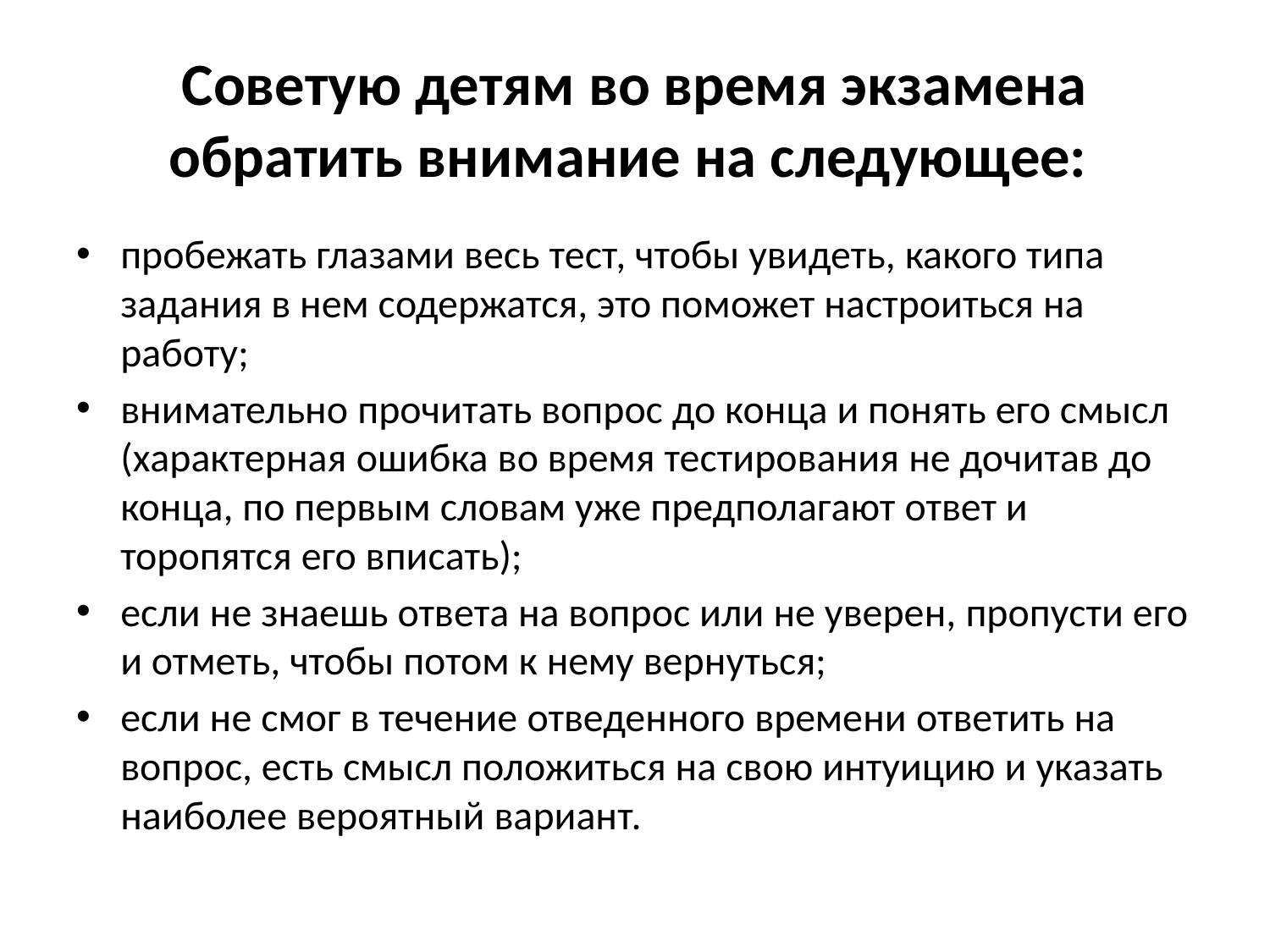

# Советую детям во время экзамена обратить внимание на следующее:
пробежать глазами весь тест, чтобы увидеть, какого типа задания в нем содержатся, это поможет настроиться на работу;
внимательно прочитать вопрос до конца и понять его смысл (характерная ошибка во время тестирования не дочитав до конца, по первым словам уже предполагают ответ и торопятся его вписать);
если не знаешь ответа на вопрос или не уверен, пропусти его и отметь, чтобы потом к нему вернуться;
если не смог в течение отведенного времени ответить на вопрос, есть смысл положиться на свою интуицию и указать наиболее вероятный вариант.